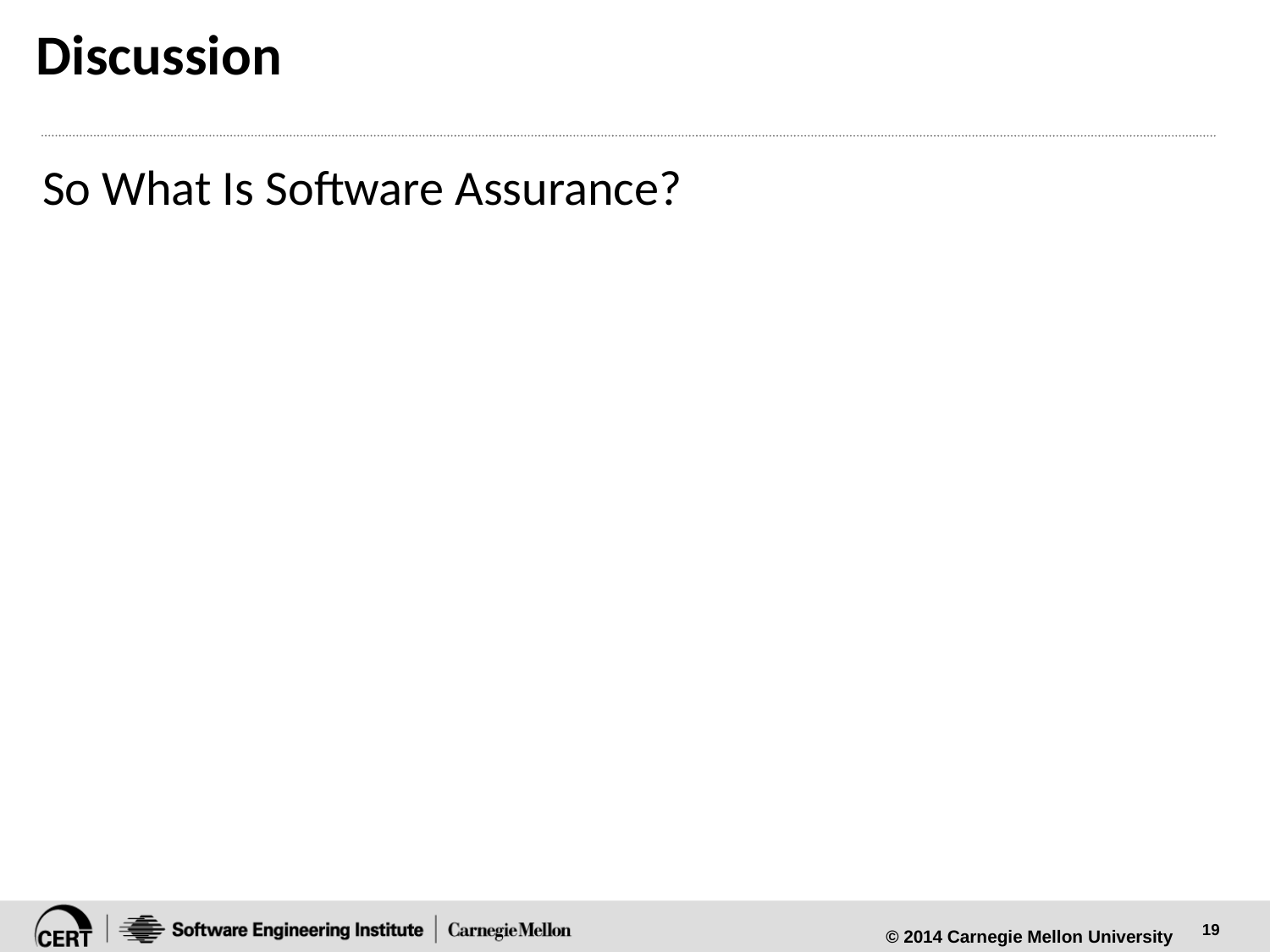

# Discussion
So What Is Software Assurance?